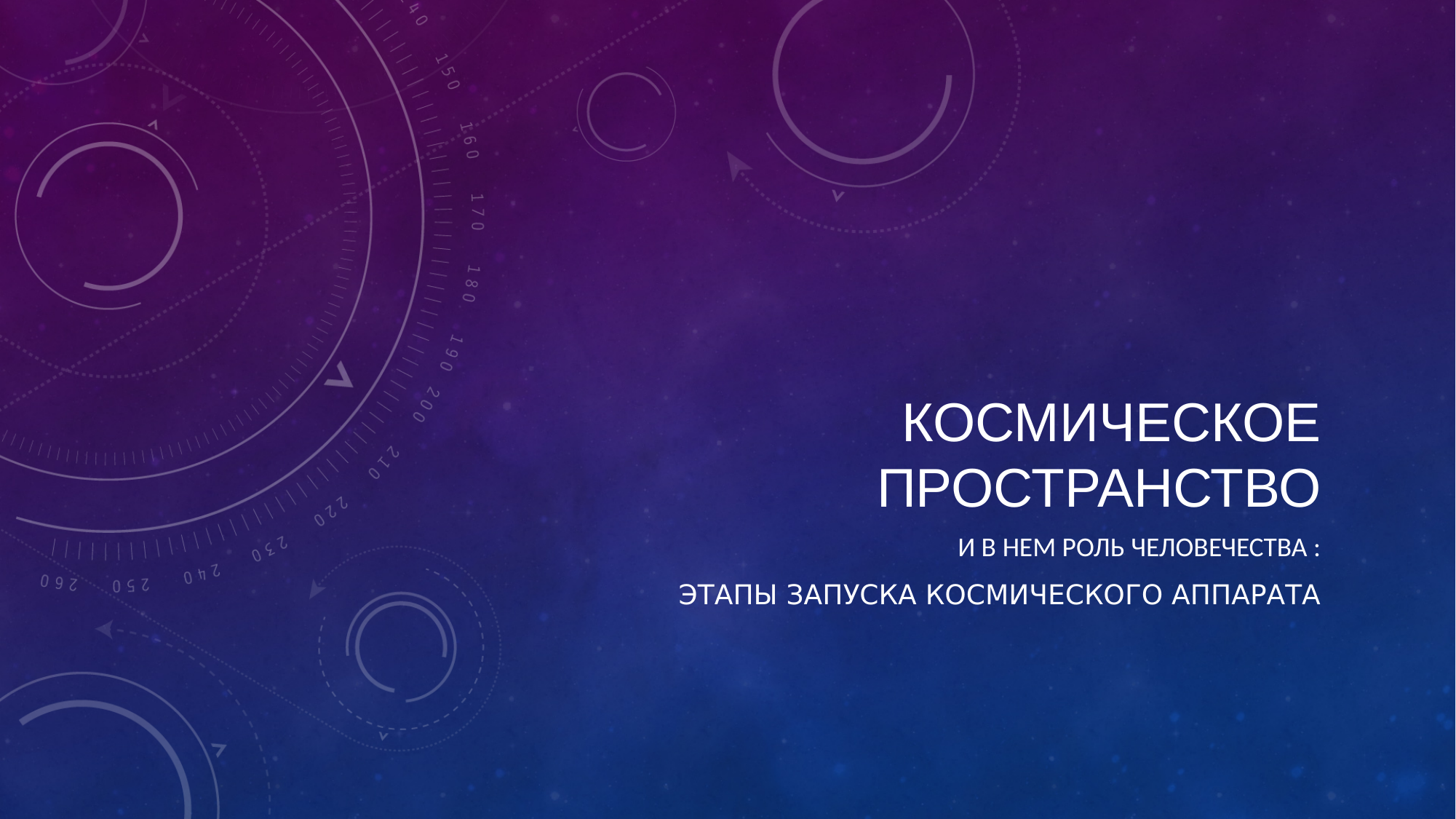

# Космическое пространство
И в нем роль человечества :
Этапы запуска космического аппарата